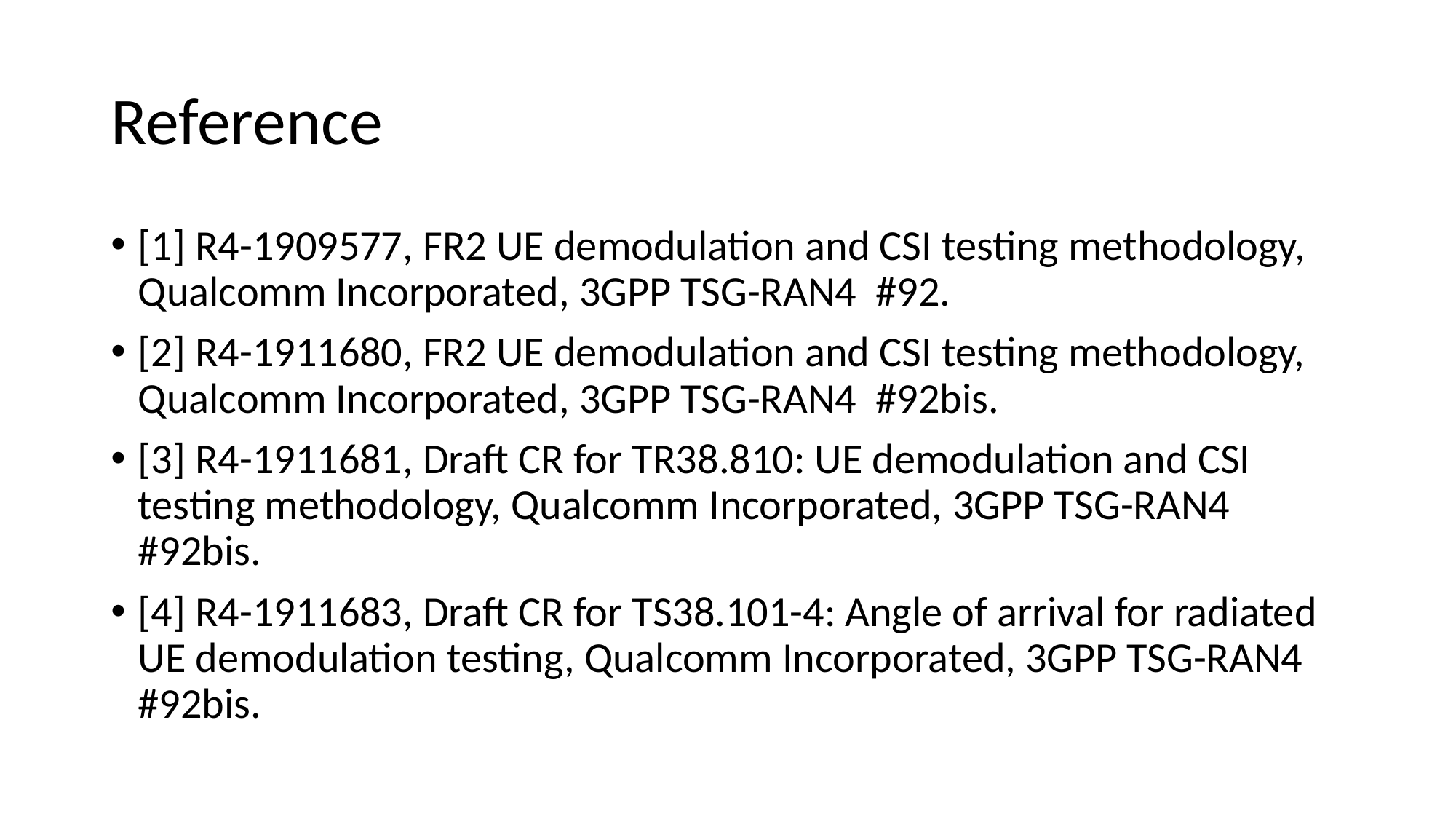

# Reference
[1] R4-1909577, FR2 UE demodulation and CSI testing methodology, Qualcomm Incorporated, 3GPP TSG-RAN4  #92.
[2] R4-1911680, FR2 UE demodulation and CSI testing methodology, Qualcomm Incorporated, 3GPP TSG-RAN4  #92bis.
[3] R4-1911681, Draft CR for TR38.810: UE demodulation and CSI testing methodology, Qualcomm Incorporated, 3GPP TSG-RAN4  #92bis.
[4] R4-1911683, Draft CR for TS38.101-4: Angle of arrival for radiated UE demodulation testing, Qualcomm Incorporated, 3GPP TSG-RAN4  #92bis.